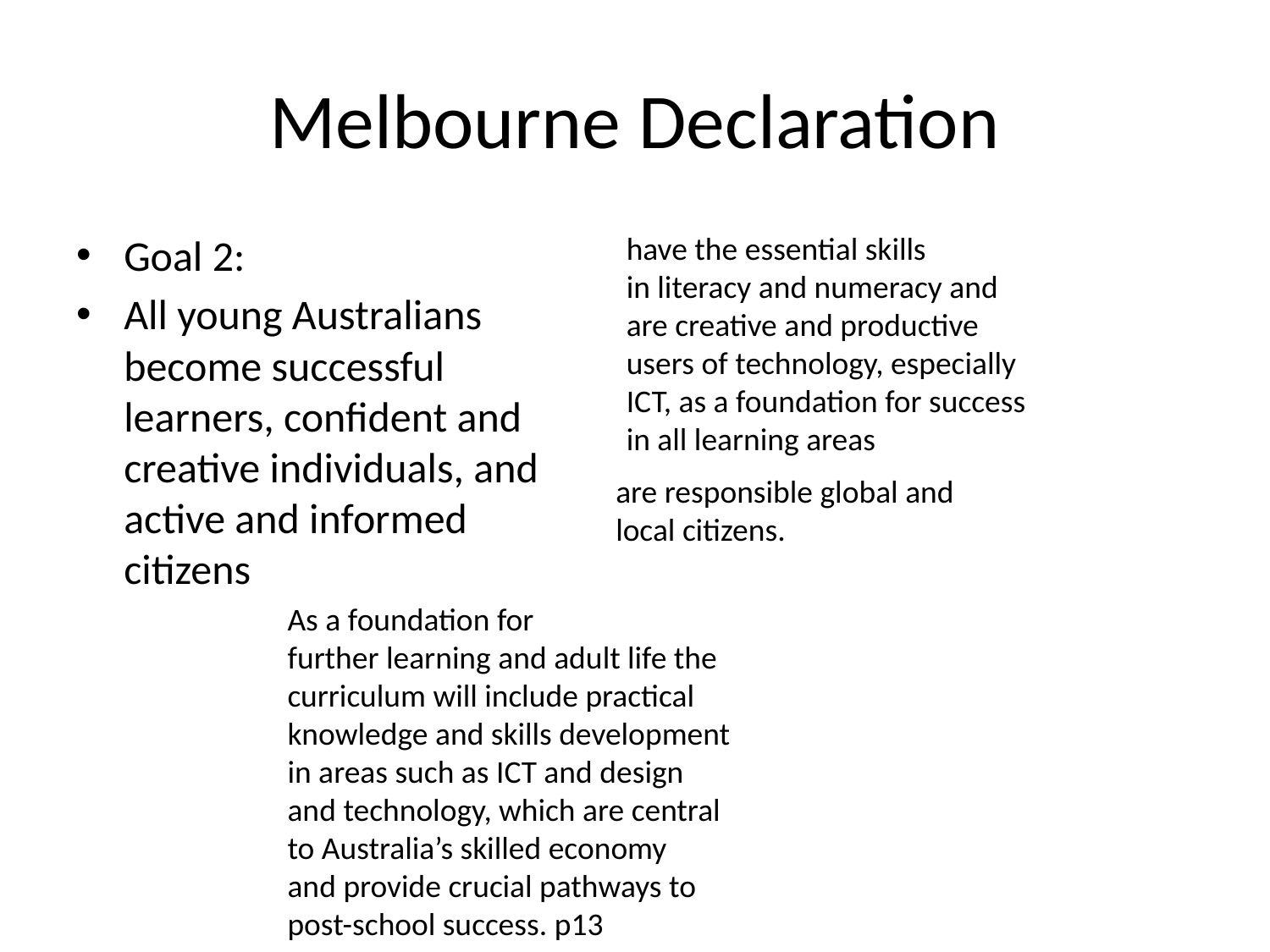

# Melbourne Declaration
Goal 2:
All young Australians become successful learners, confident and creative individuals, and active and informed citizens
have the essential skills
in literacy and numeracy and
are creative and productive
users of technology, especially
ICT, as a foundation for success
in all learning areas

are responsible global and
local citizens.
As a foundation for
further learning and adult life the
curriculum will include practical
knowledge and skills development
in areas such as ICT and design
and technology, which are central
to Australia’s skilled economy
and provide crucial pathways to
post-school success. p13